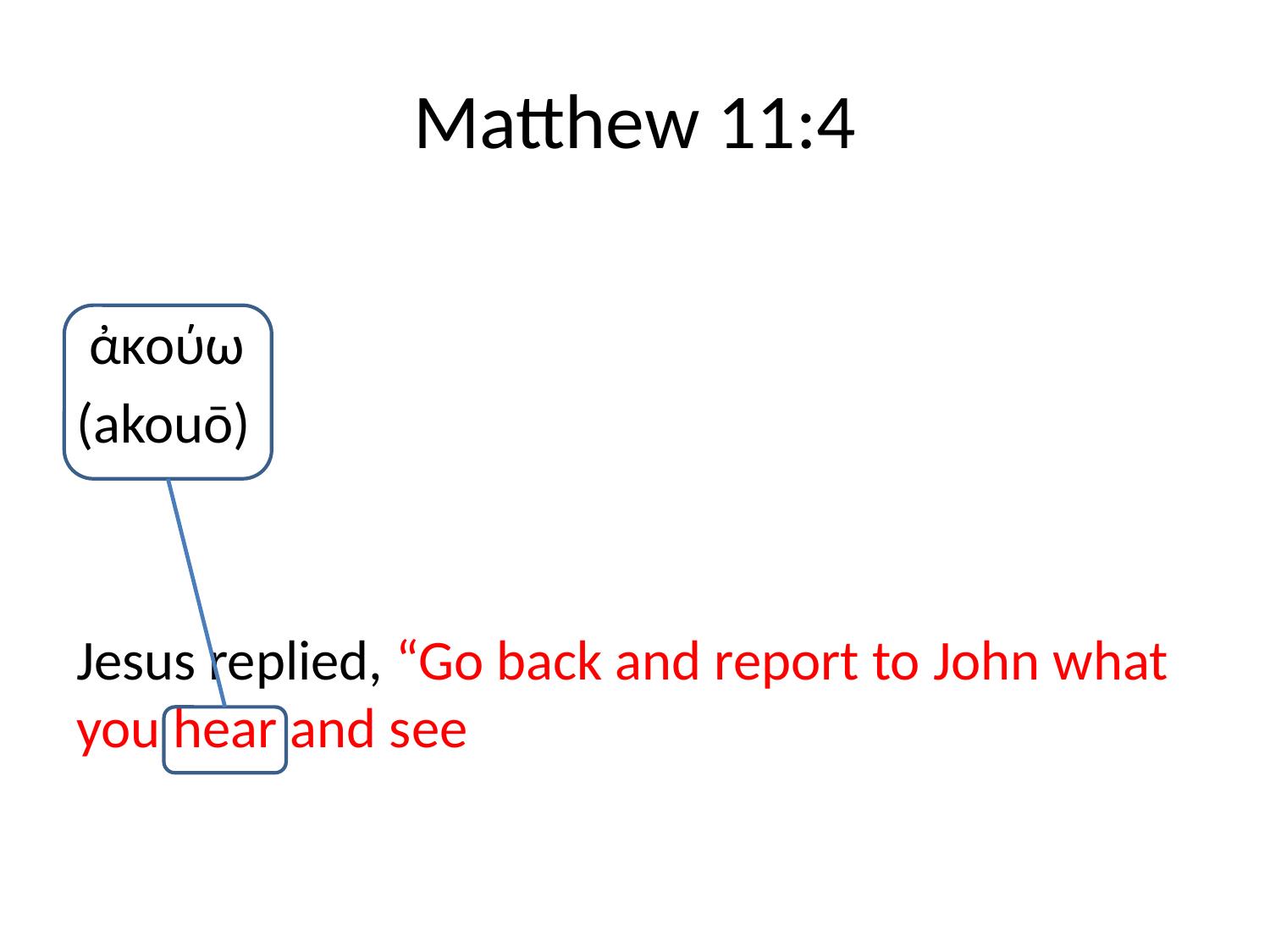

# Matthew 11:4

 ἀκούω
(akouō)

Jesus replied, “Go back and report to John what you hear and see